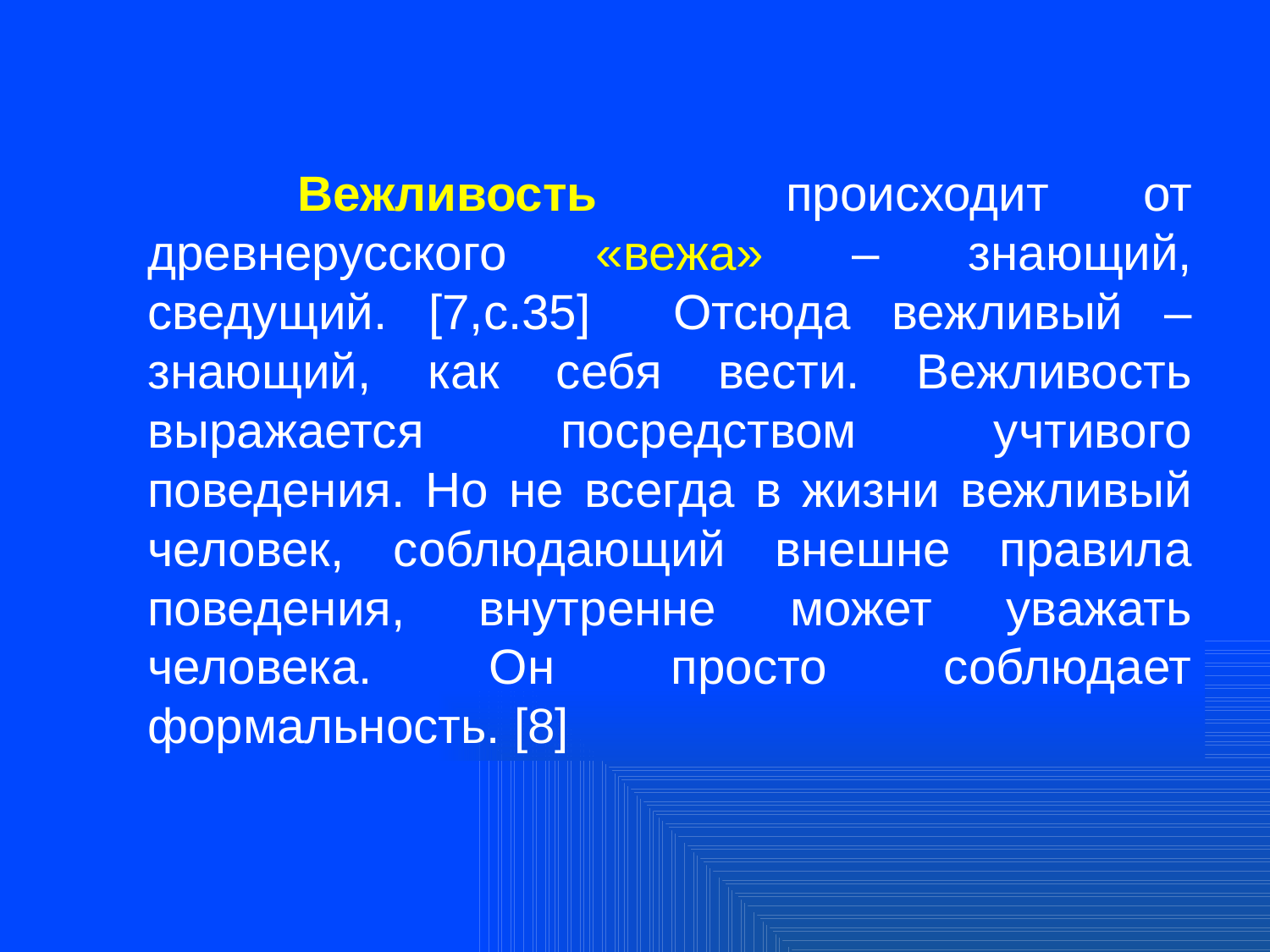

Вежливость  происходит от древнерусского «вежа» – знающий, сведущий. [7,с.35]  Отсюда вежливый – знающий, как себя вести. Вежливость выражается посредством учтивого поведения. Но не всегда в жизни вежливый человек, соблюдающий внешне правила поведения, внутренне может уважать человека. Он просто соблюдает формальность. [8]